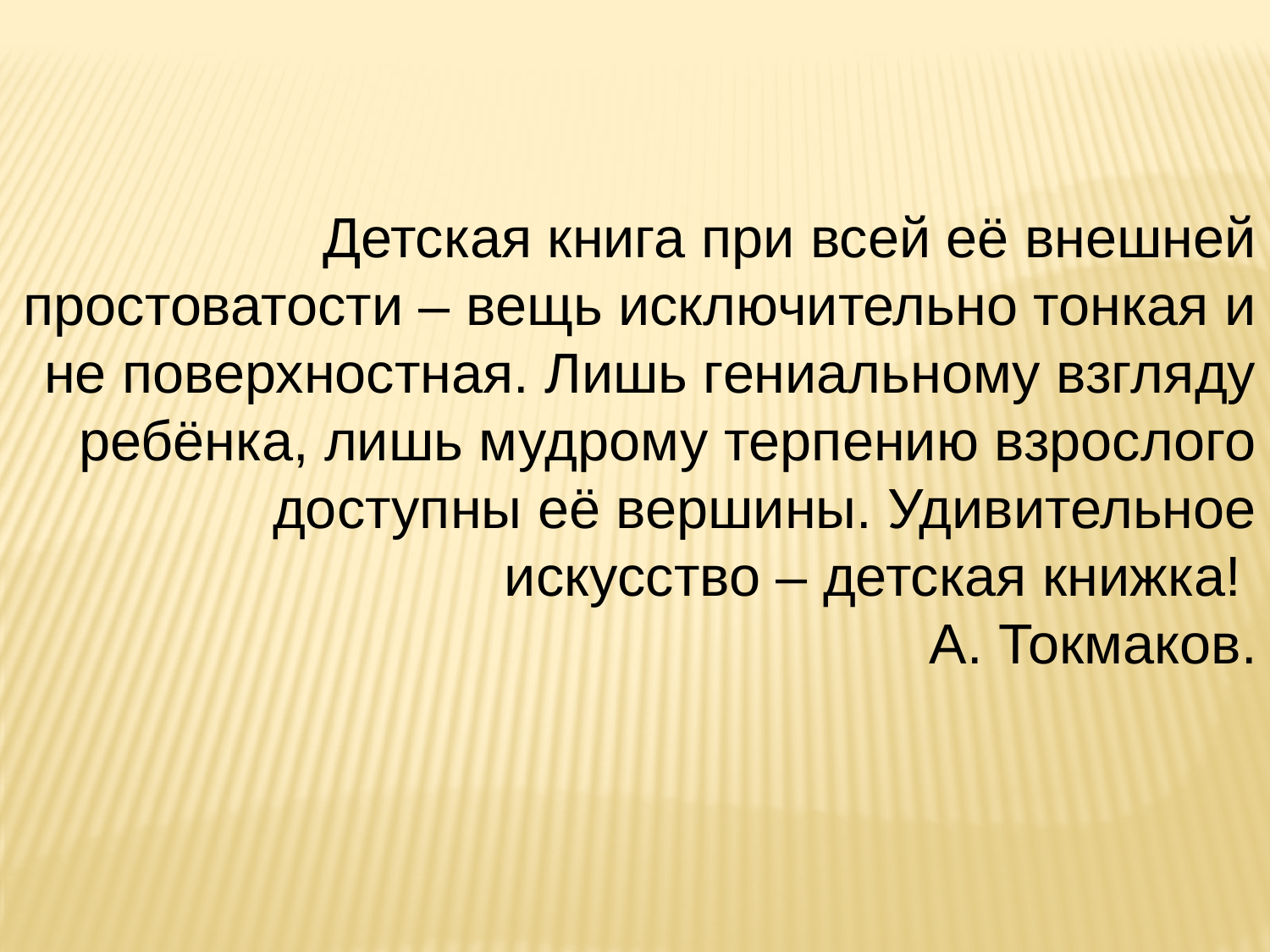

Детская книга при всей её внешней простоватости – вещь исключительно тонкая и не поверхностная. Лишь гениальному взгляду ребёнка, лишь мудрому терпению взрослого доступны её вершины. Удивительное искусство – детская книжка!
А. Токмаков.